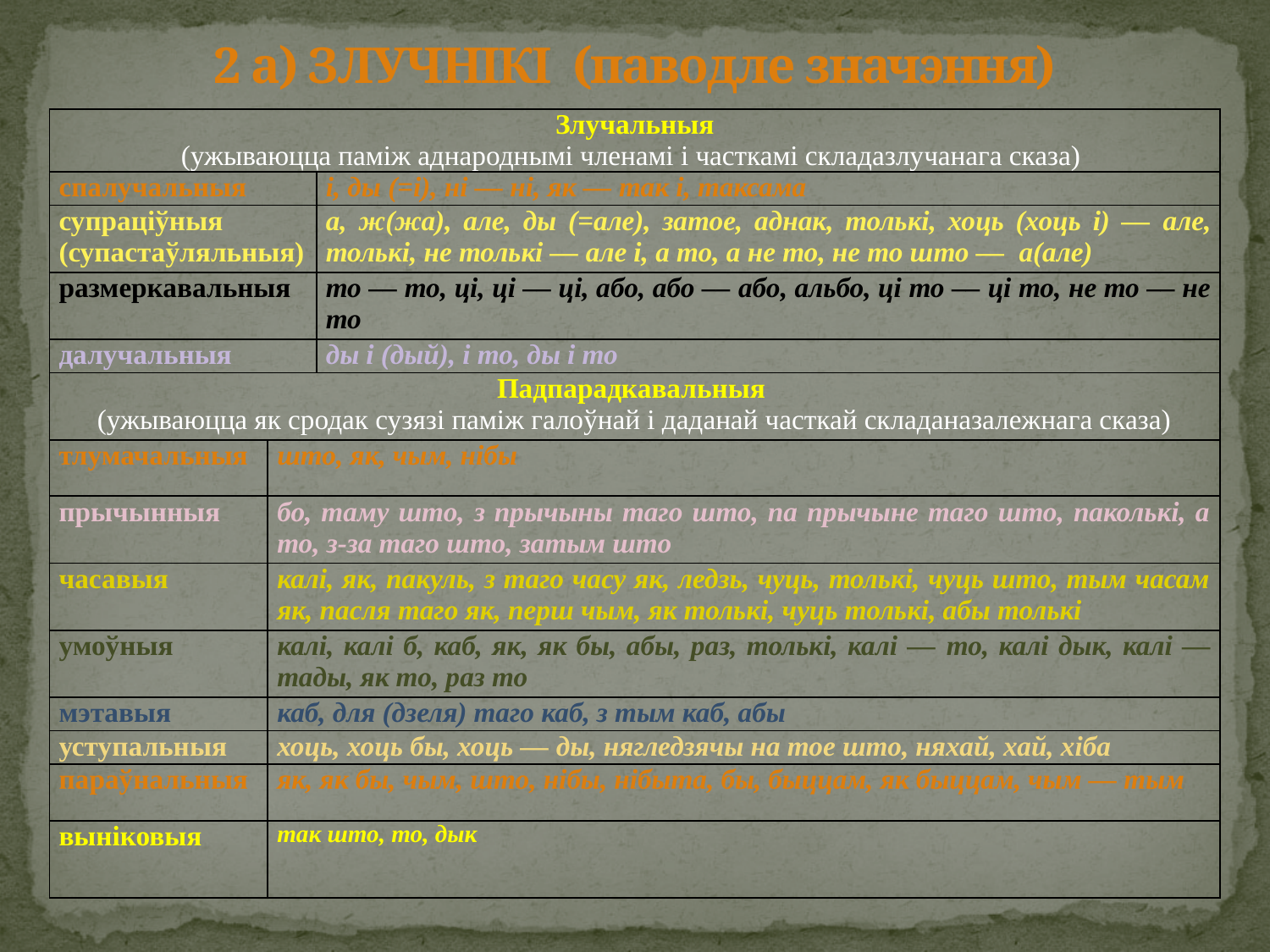

# 2 а) ЗЛУЧНІКІ  (паводле значэння)
| Злучальныя (ужываюцца паміж аднароднымі членамі і часткамі складазлучанага сказа) |  |  |
| --- | --- | --- |
| спалучальныя |  | і, ды (=і), ні –– ні, як –– так і, таксама |
| супраціўныя (супастаўляльныя) |  | а, ж(жа), але, ды (=але), затое, аднак, толькі, хоць (хоць і) –– але, толькі, не толькі –– але і, а то, а не то, не то што –– а(але) |
| размеркавальныя |  | то –– то, ці, ці –– ці, або, або –– або, альбо, ці то –– ці то, не то –– не то |
| далучальныя |  | ды і (дый), і то, ды і то |
| Падпарадкавальныя (ужываюцца як сродак сузязі паміж галоўнай і даданай часткай складаназалежнага сказа) |  |  |
| тлумачальныя | што, як, чым, нібы |  |
| прычынныя | бо, таму што, з прычыны таго што, па прычыне таго што, паколькі, а то, з-за таго што, затым што |  |
| часавыя | калі, як, пакуль, з таго часу як, ледзь, чуць, толькі, чуць што, тым часам як, пасля таго як, перш чым, як толькі, чуць толькі, абы толькі |  |
| умоўныя | калі, калі б, каб, як, як бы, абы, раз, толькі, калі –– то, калі дык, калі –– тады, як то, раз то |  |
| мэтавыя | каб, для (дзеля) таго каб, з тым каб, абы |  |
| уступальныя | хоць, хоць бы, хоць –– ды, нягледзячы на тое што, няхай, хай, хіба |  |
| параўнальныя | як, як бы, чым, што, нібы, нібыта, бы, быццам, як быццам, чым –– тым |  |
| выніковыя | так што, то, дык |  |